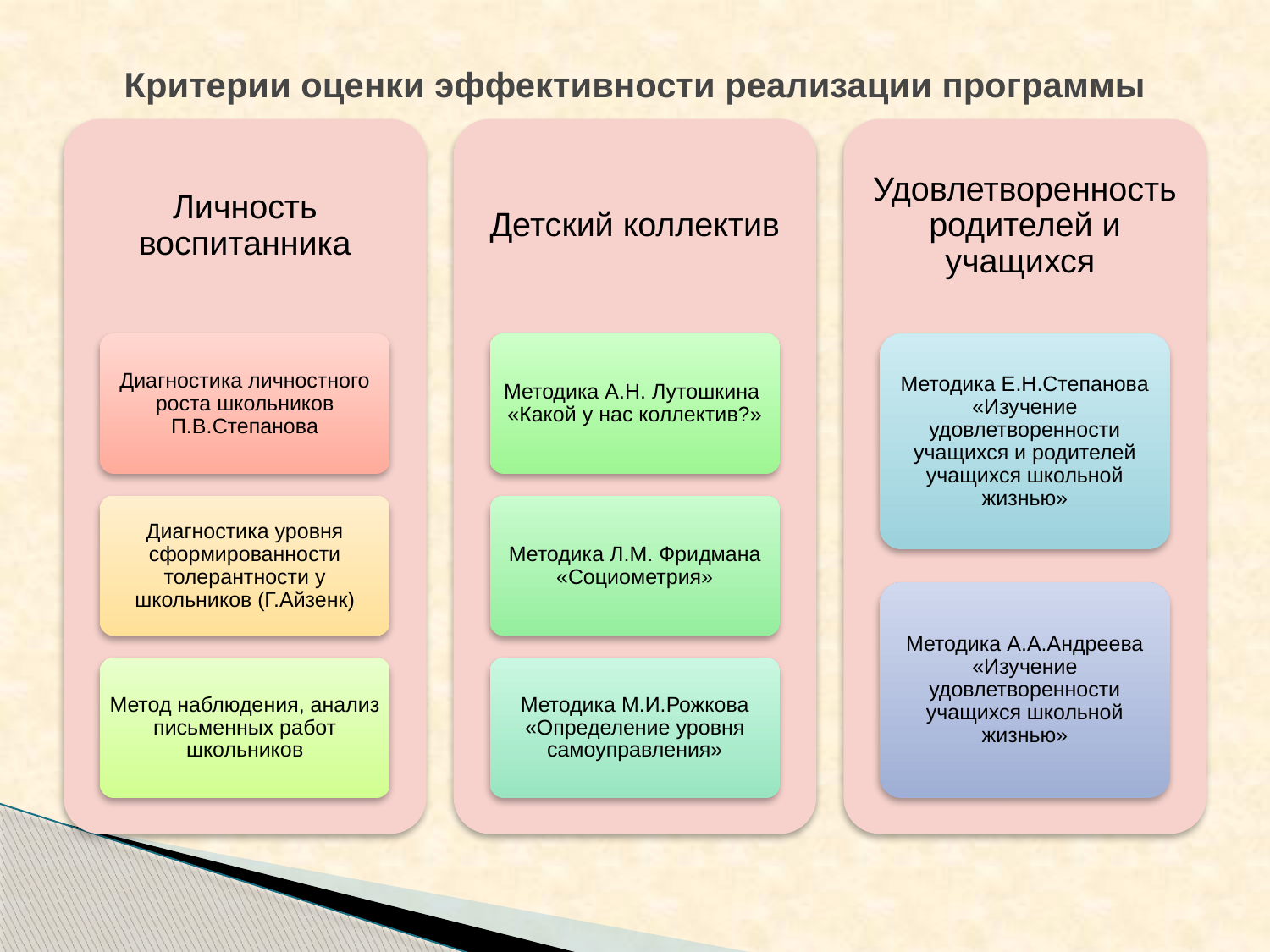

# Критерии оценки эффективности реализации программы
Личность воспитанника
Диагностика личностного роста школьников П.В.Степанова
Диагностика уровня сформированности толерантности у школьников (Г.Айзенк)
Метод наблюдения, анализ письменных работ школьников
Детский коллектив
Методика А.Н. Лутошкина  «Какой у нас коллектив?»
Методика Л.М. Фридмана «Социометрия»
Методика М.И.Рожкова «Определение уровня самоуправления»
Удовлетворенность родителей и учащихся
Методика Е.Н.Степанова «Изучение удовлетворенности учащихся и родителей учащихся школьной жизнью»
Методика А.А.Андреева «Изучение удовлетворенности учащихся школьной жизнью»